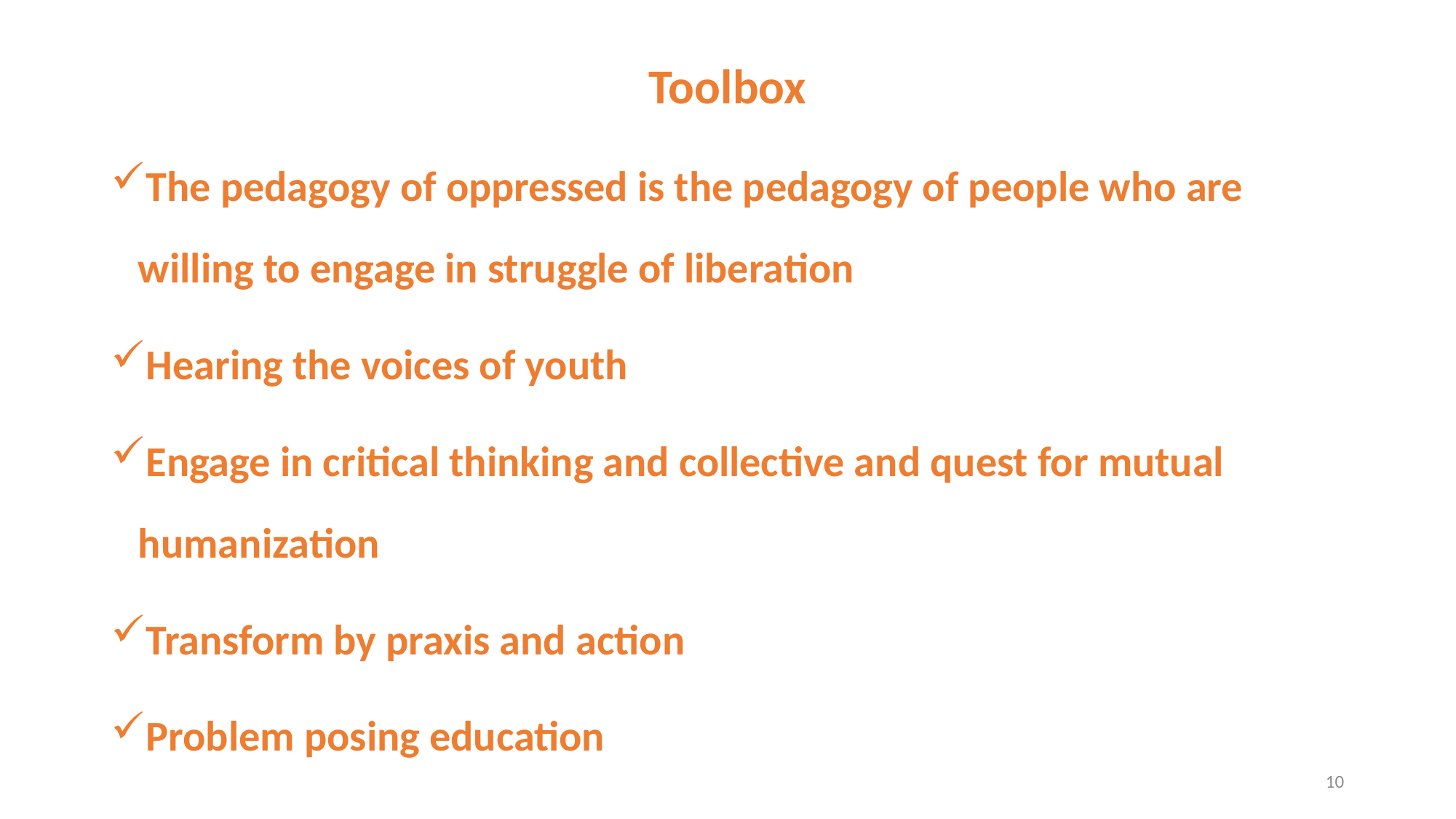

Toolbox
The pedagogy of oppressed is the pedagogy of people who are willing to engage in struggle of liberation
Hearing the voices of youth
Engage in critical thinking and collective and quest for mutual humanization
Transform by praxis and action
Problem posing education

10